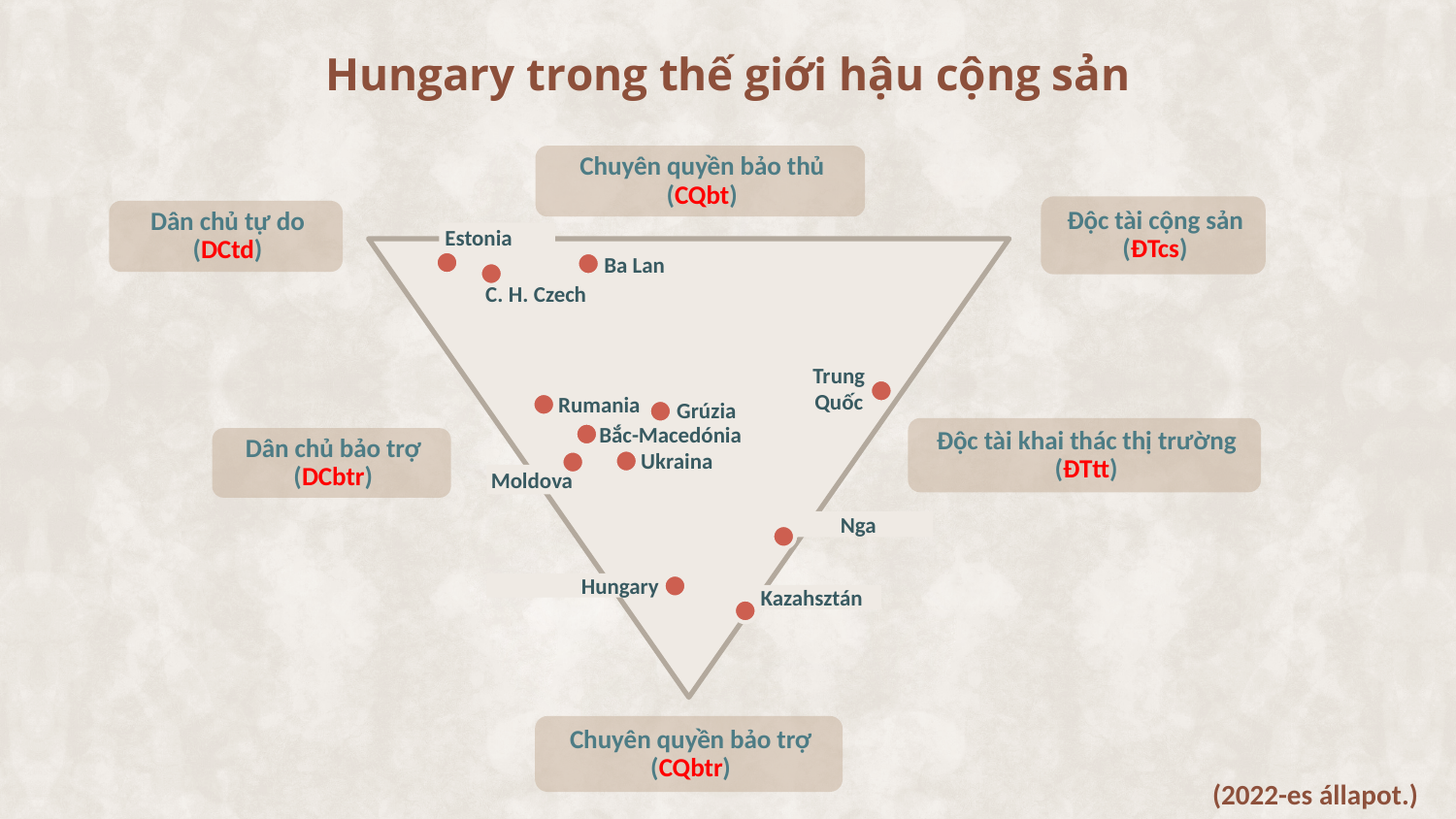

Hungary trong thế giới hậu cộng sản
Độc tài cộng sản (ĐTcs)
Dân chủ tự do (DCtd)
Chuyên quyền bảo trợ (CQbtr)
Chuyên quyền bảo thủ (CQbt)
Độc tài khai thác thị trường (ĐTtt)
Dân chủ bảo trợ (DCbtr)
Estonia
Ba Lan
Trung Quốc
Rumania
Grúzia
Bắc-Macedónia
Ukraina
Nga
Hungary
Kazahsztán

C. H. Czech

Moldova

(2022-es állapot.)